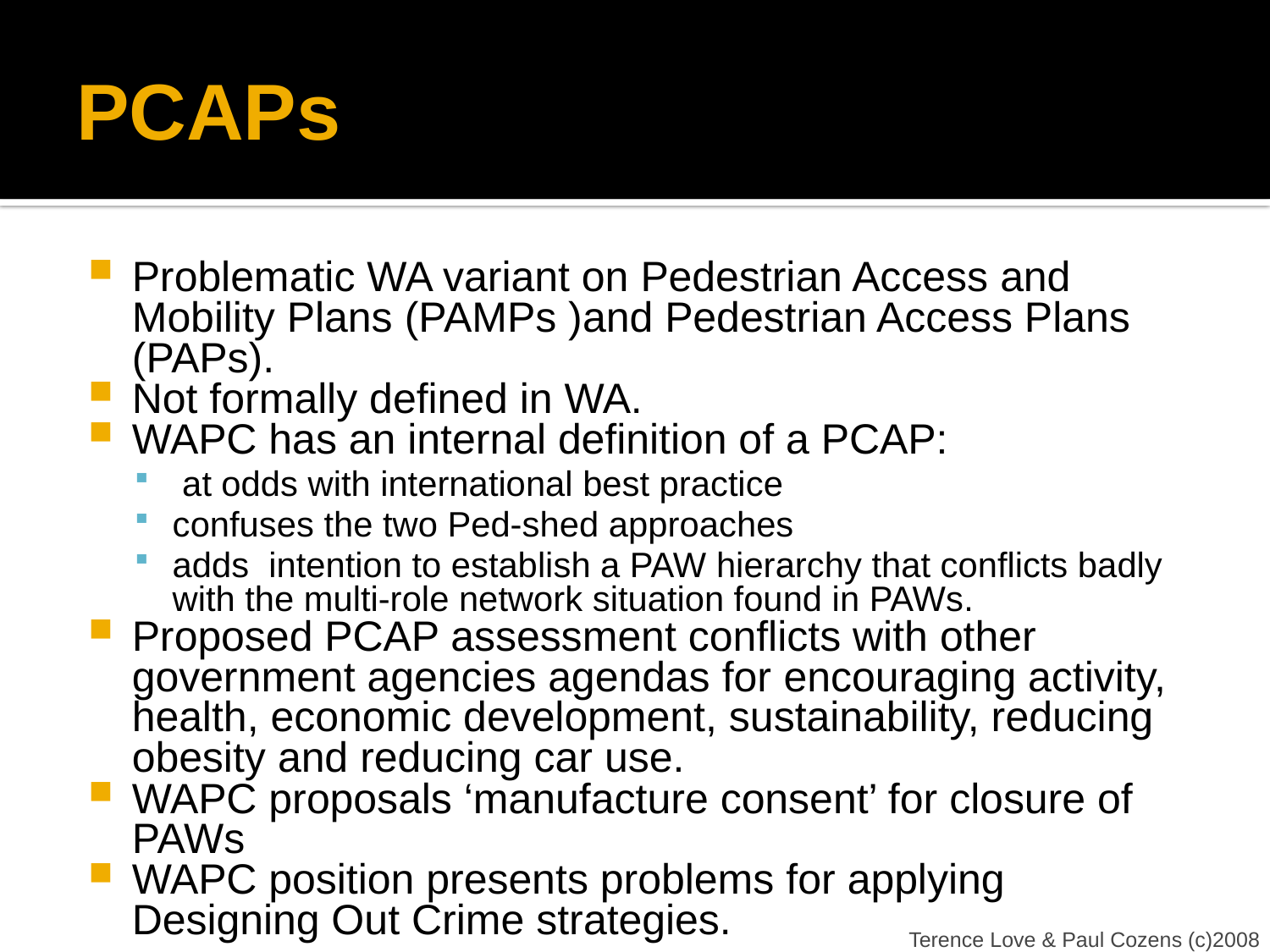

# PCAPs
Problematic WA variant on Pedestrian Access and Mobility Plans (PAMPs )and Pedestrian Access Plans (PAPs).
Not formally defined in WA.
WAPC has an internal definition of a PCAP:
 at odds with international best practice
confuses the two Ped-shed approaches
adds  intention to establish a PAW hierarchy that conflicts badly with the multi-role network situation found in PAWs.
Proposed PCAP assessment conflicts with other government agencies agendas for encouraging activity, health, economic development, sustainability, reducing obesity and reducing car use.
WAPC proposals ‘manufacture consent’ for closure of PAWs
WAPC position presents problems for applying Designing Out Crime strategies.
Terence Love & Paul Cozens (c)2008